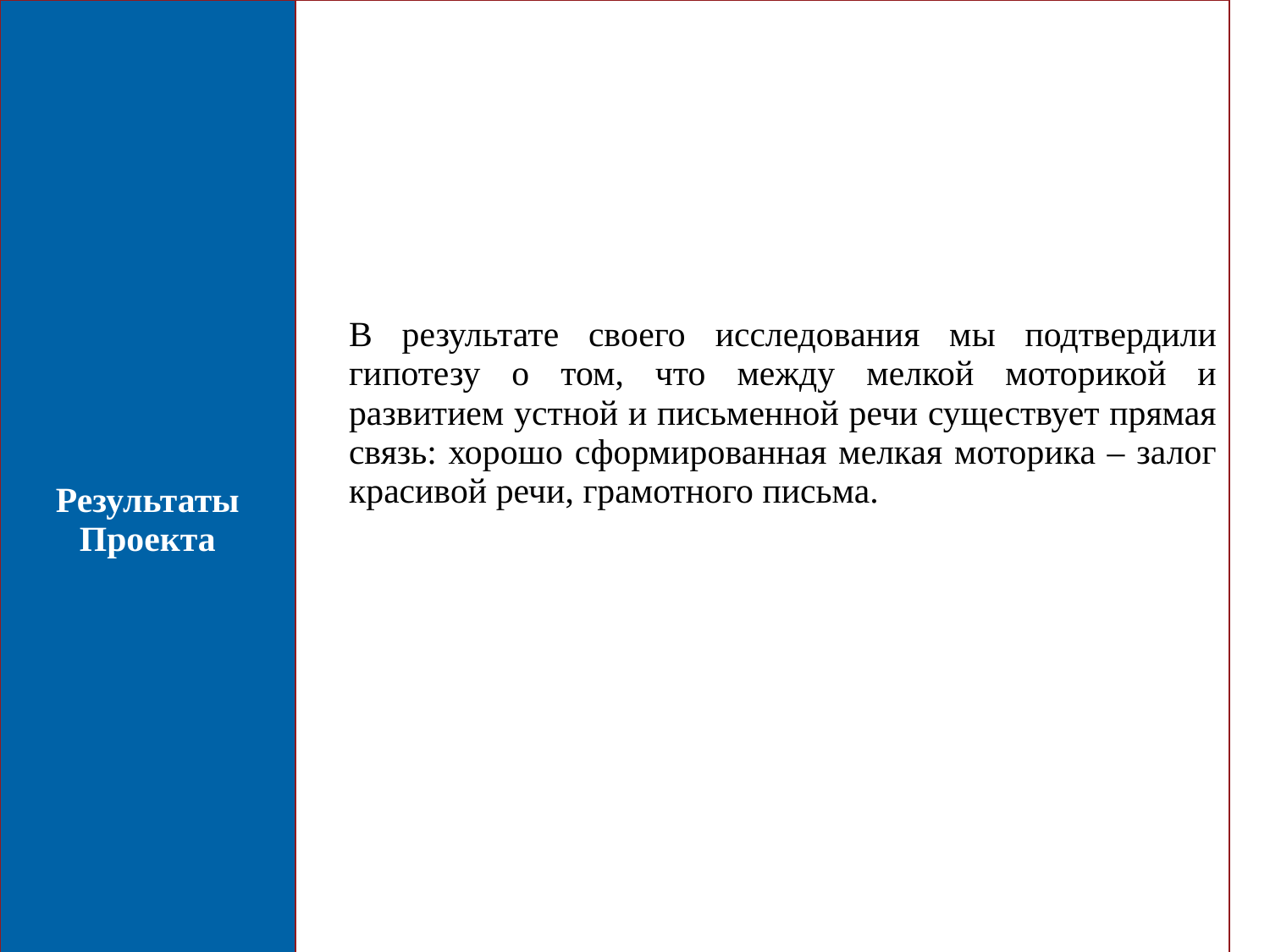

| Результаты Проекта | В результате своего исследования мы подтвердили гипотезу о том, что между мелкой моторикой и развитием устной и письменной речи существует прямая связь: хорошо сформированная мелкая моторика – залог красивой речи, грамотного письма. |
| --- | --- |
8